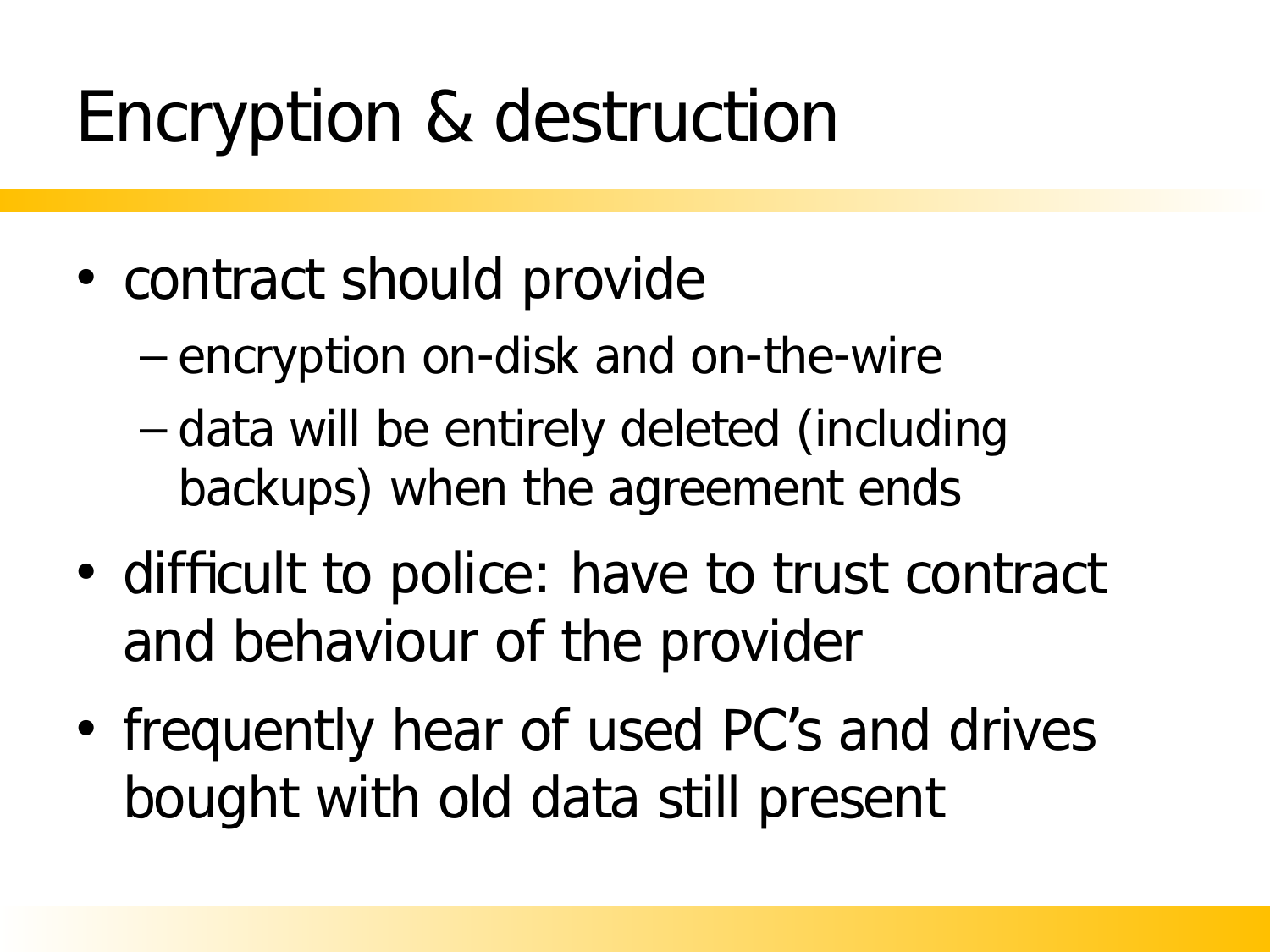

# Encryption & destruction
contract should provide
encryption on-disk and on-the-wire
data will be entirely deleted (including backups) when the agreement ends
difficult to police: have to trust contract and behaviour of the provider
frequently hear of used PC’s and drives bought with old data still present